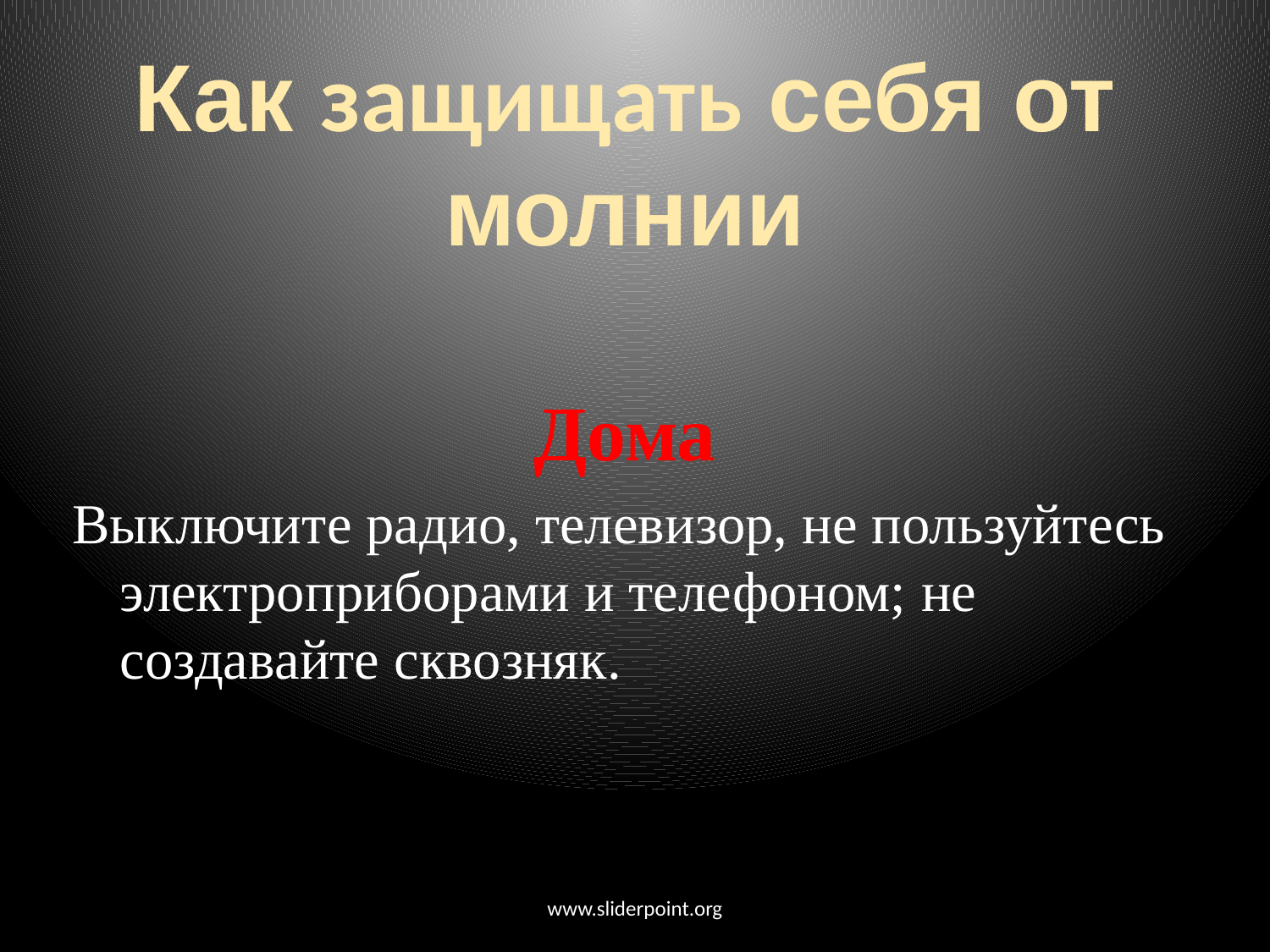

Как защищать себя от молнии
Дома
Выключите радио, телевизор, не пользуйтесь электроприборами и телефоном; не создавайте сквозняк.

www.sliderpoint.org